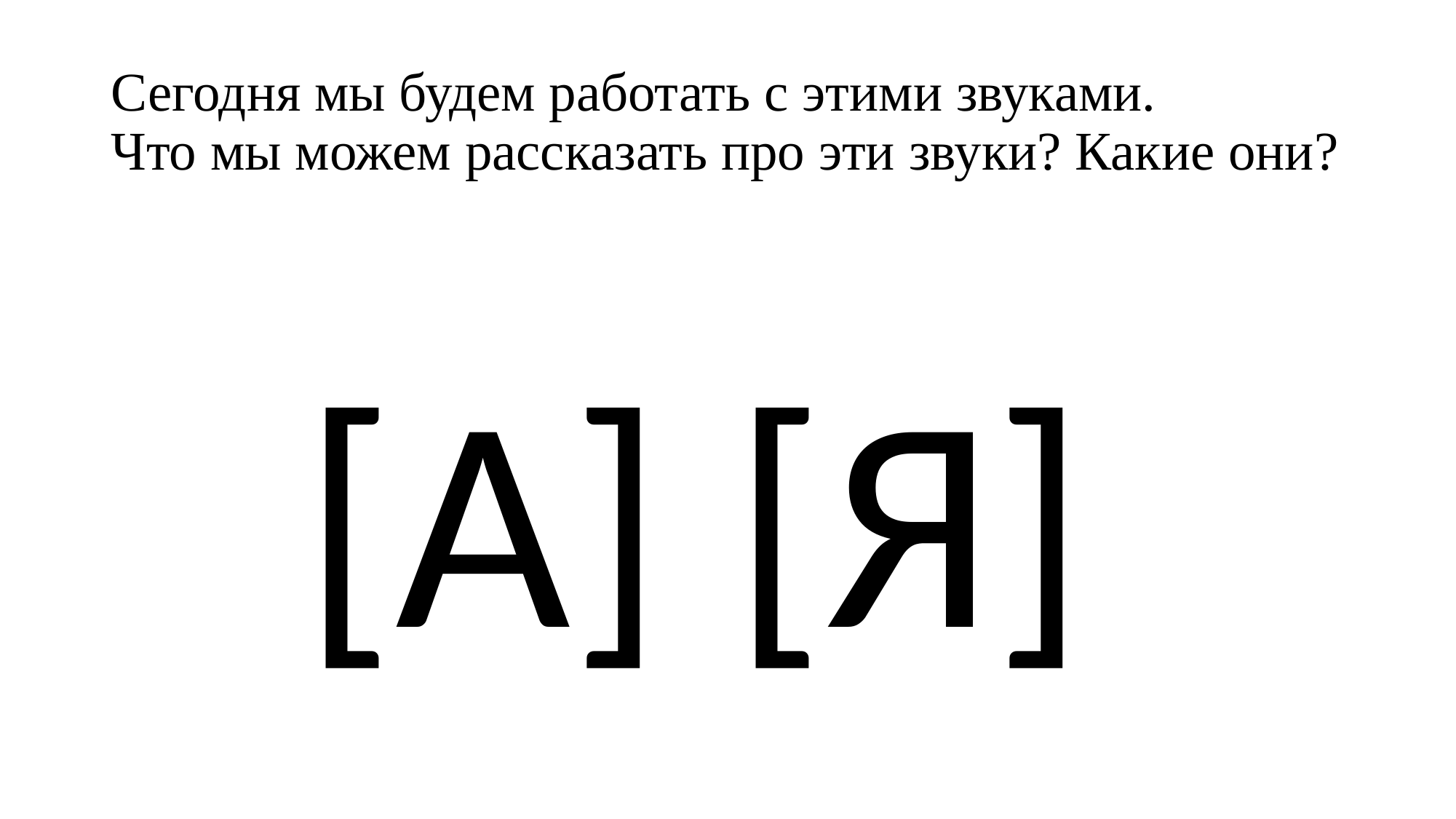

# Сегодня мы будем работать с этими звуками. Что мы можем рассказать про эти звуки? Какие они?
[А] [Я]